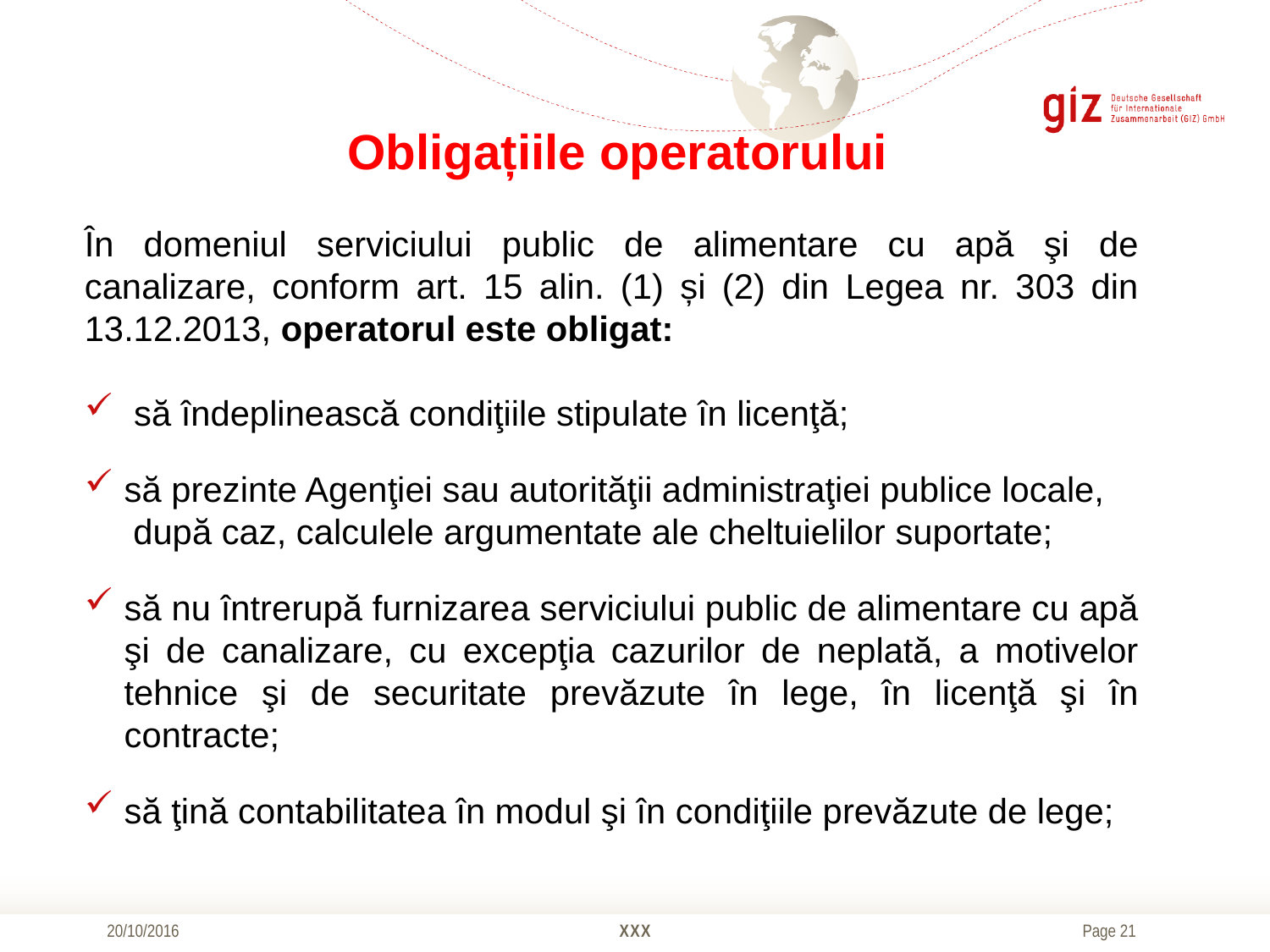

# Obligațiile operatorului
În domeniul serviciului public de alimentare cu apă şi de canalizare, conform art. 15 alin. (1) și (2) din Legea nr. 303 din 13.12.2013, operatorul este obligat:

 să îndeplinească condiţiile stipulate în licenţă;

să prezinte Agenţiei sau autorităţii administraţiei publice locale,
     după caz, calculele argumentate ale cheltuielilor suportate;

să nu întrerupă furnizarea serviciului public de alimentare cu apă şi de canalizare, cu excepţia cazurilor de neplată, a motivelor tehnice şi de securitate prevăzute în lege, în licenţă şi în contracte;

să ţină contabilitatea în modul şi în condiţiile prevăzute de lege;
20/10/2016
XXX